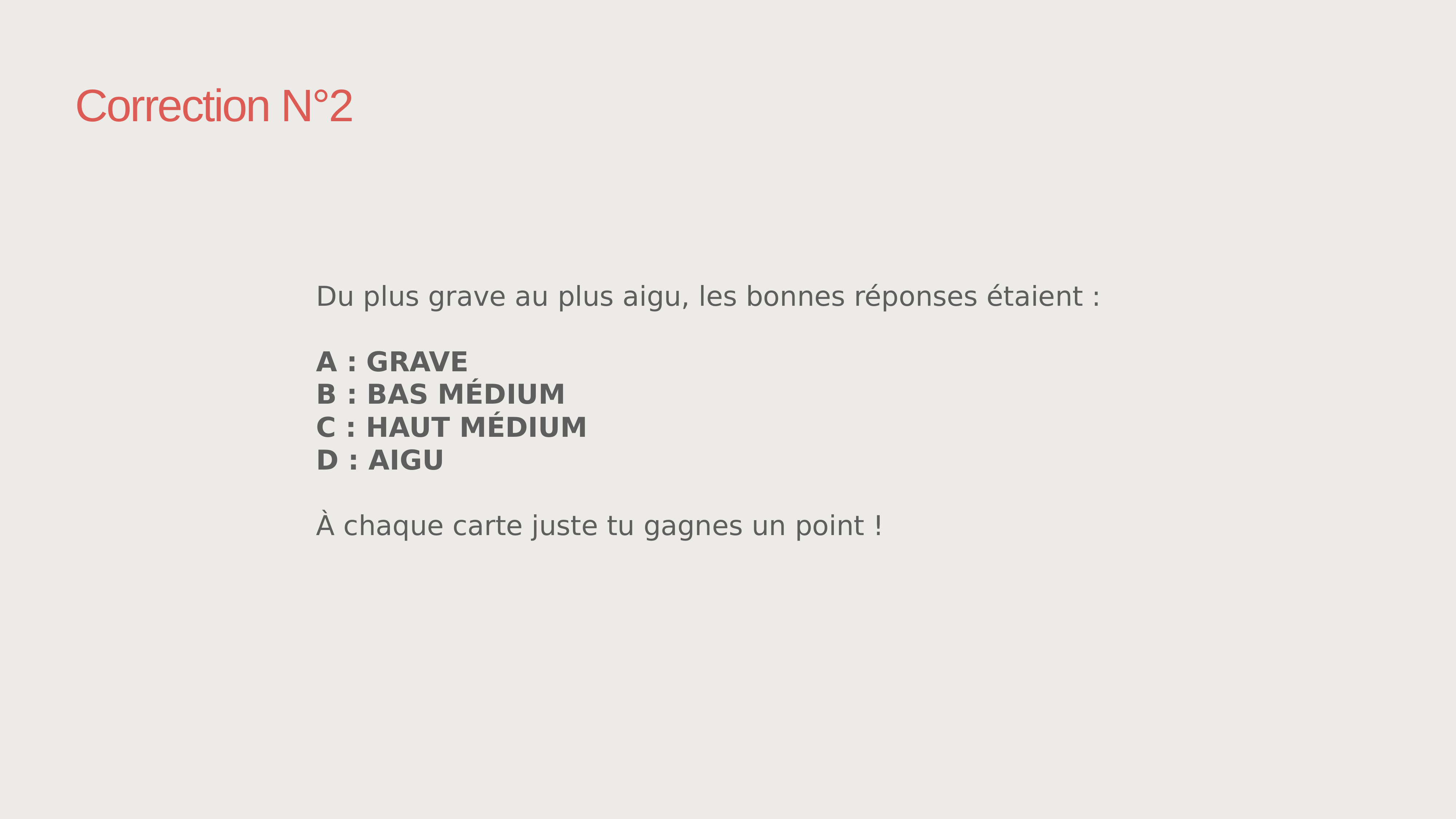

# Correction N°2
Du plus grave au plus aigu, les bonnes réponses étaient :

A : grave
B : Bas médium
C : HAUT médium
D : Aigu

À chaque carte juste tu gagnes un point !